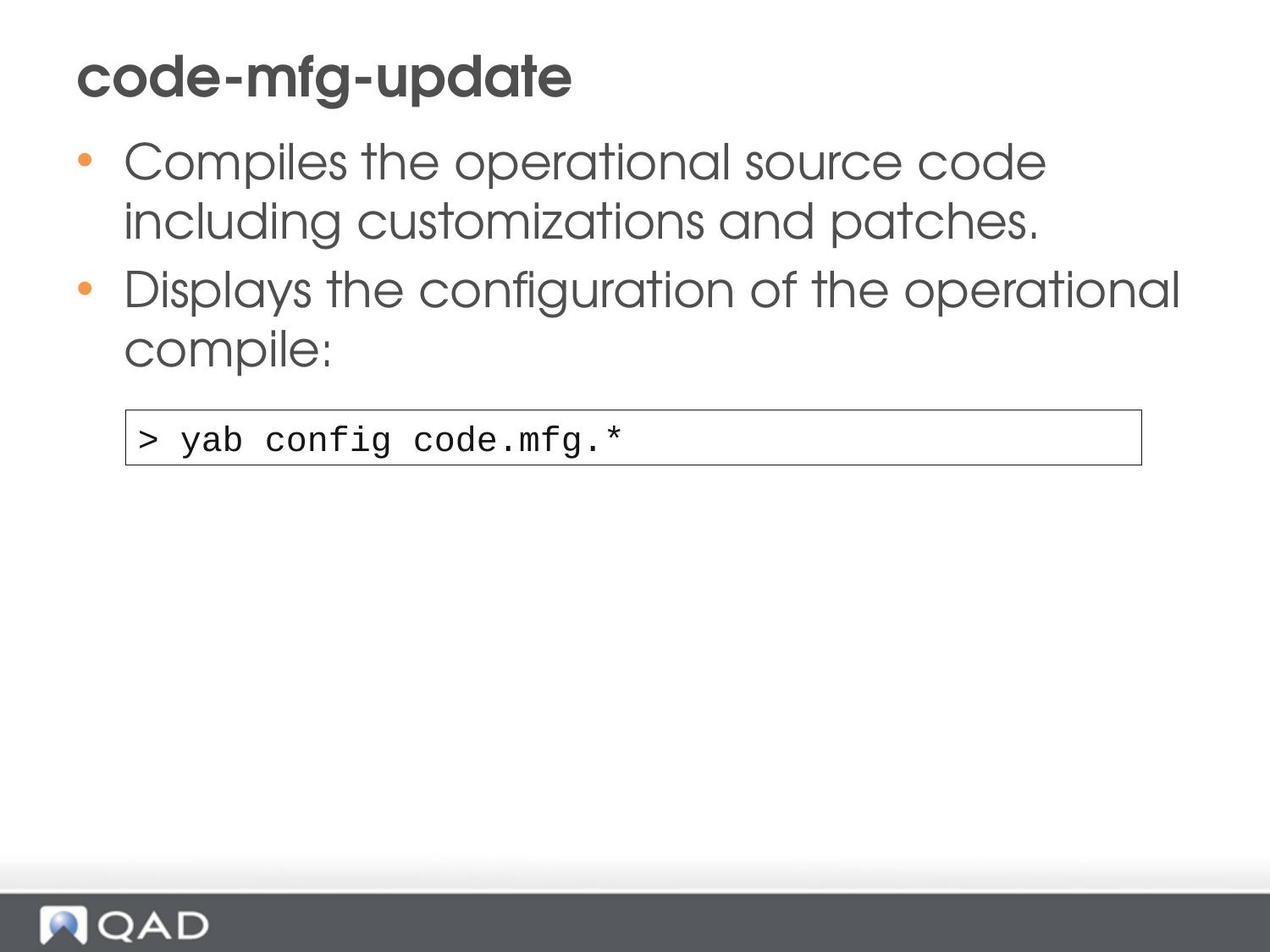

# code-mfg-update
Compiles the operational source code including customizations and patches.
Displays the configuration of the operational compile:
> yab config code.mfg.*